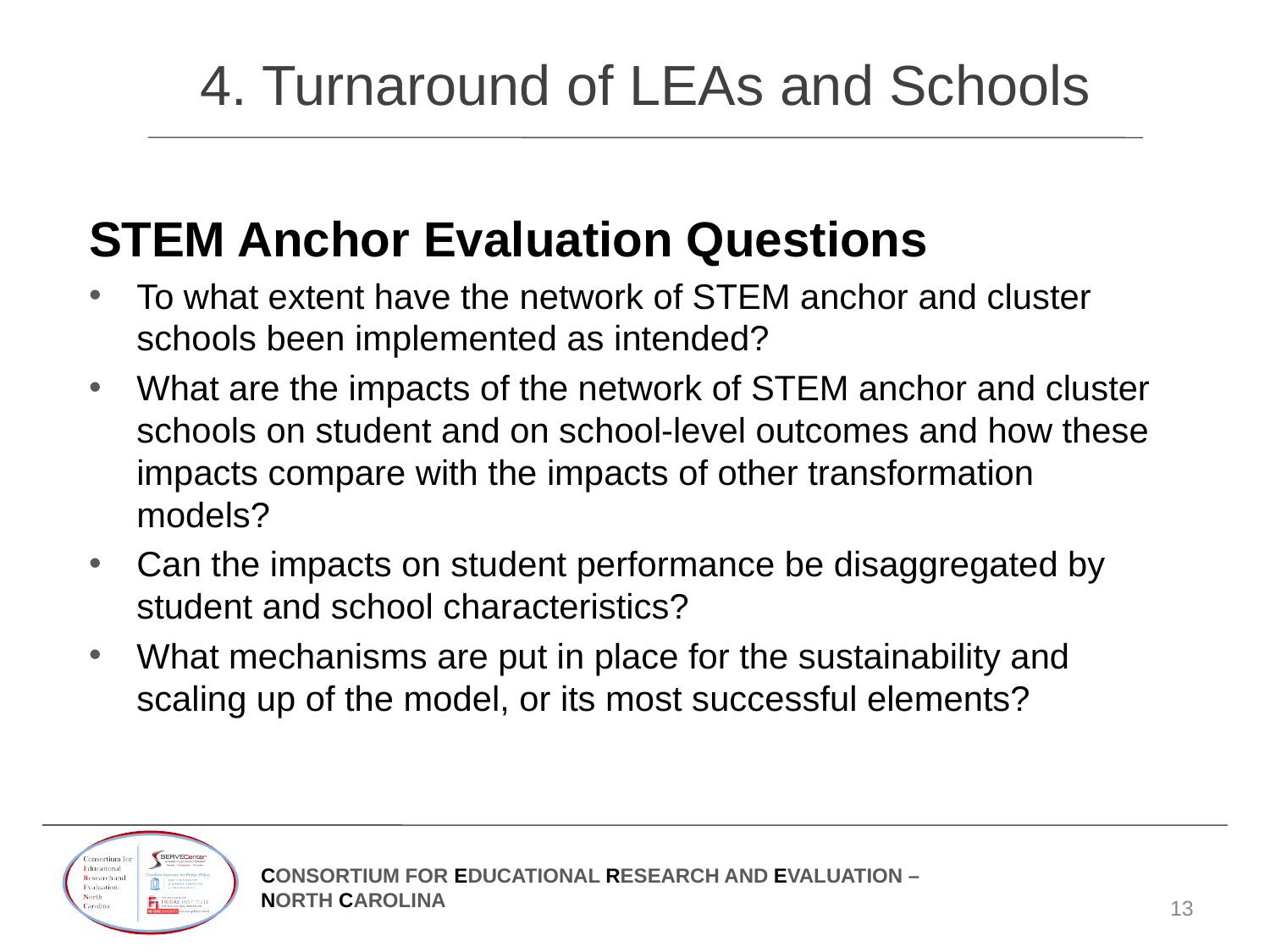

# 4. Turnaround of LEAs and Schools
STEM Anchor Evaluation Questions
To what extent have the network of STEM anchor and cluster schools been implemented as intended?
What are the impacts of the network of STEM anchor and cluster schools on student and on school-level outcomes and how these impacts compare with the impacts of other transformation models?
Can the impacts on student performance be disaggregated by student and school characteristics?
What mechanisms are put in place for the sustainability and scaling up of the model, or its most successful elements?
13